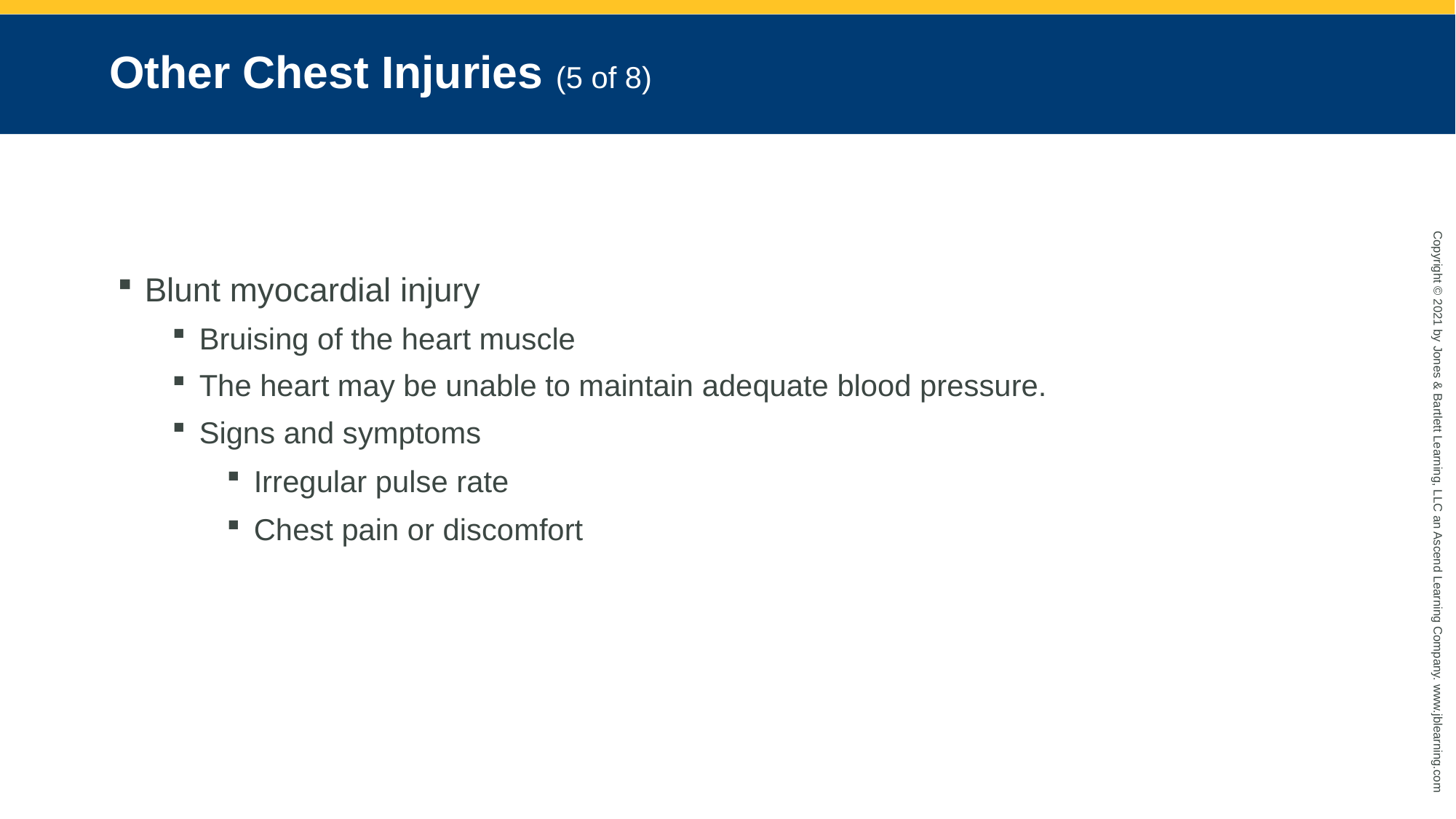

# Other Chest Injuries (5 of 8)
Blunt myocardial injury
Bruising of the heart muscle
The heart may be unable to maintain adequate blood pressure.
Signs and symptoms
Irregular pulse rate
Chest pain or discomfort